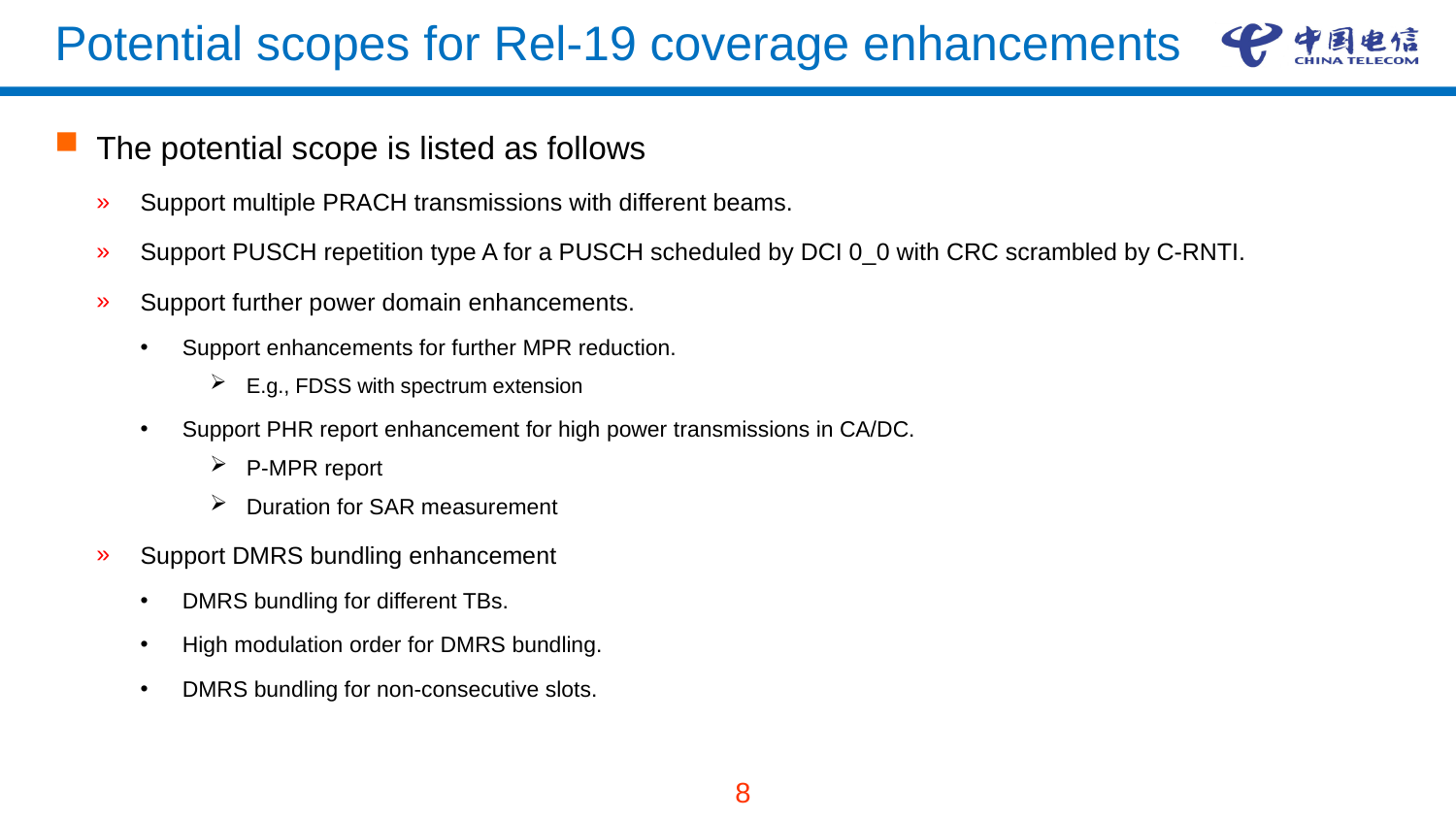

# Potential scopes for Rel-19 coverage enhancements
The potential scope is listed as follows
Support multiple PRACH transmissions with different beams.
Support PUSCH repetition type A for a PUSCH scheduled by DCI 0_0 with CRC scrambled by C-RNTI.
Support further power domain enhancements.
Support enhancements for further MPR reduction.
E.g., FDSS with spectrum extension
Support PHR report enhancement for high power transmissions in CA/DC.
P-MPR report
Duration for SAR measurement
Support DMRS bundling enhancement
DMRS bundling for different TBs.
High modulation order for DMRS bundling.
DMRS bundling for non-consecutive slots.
8